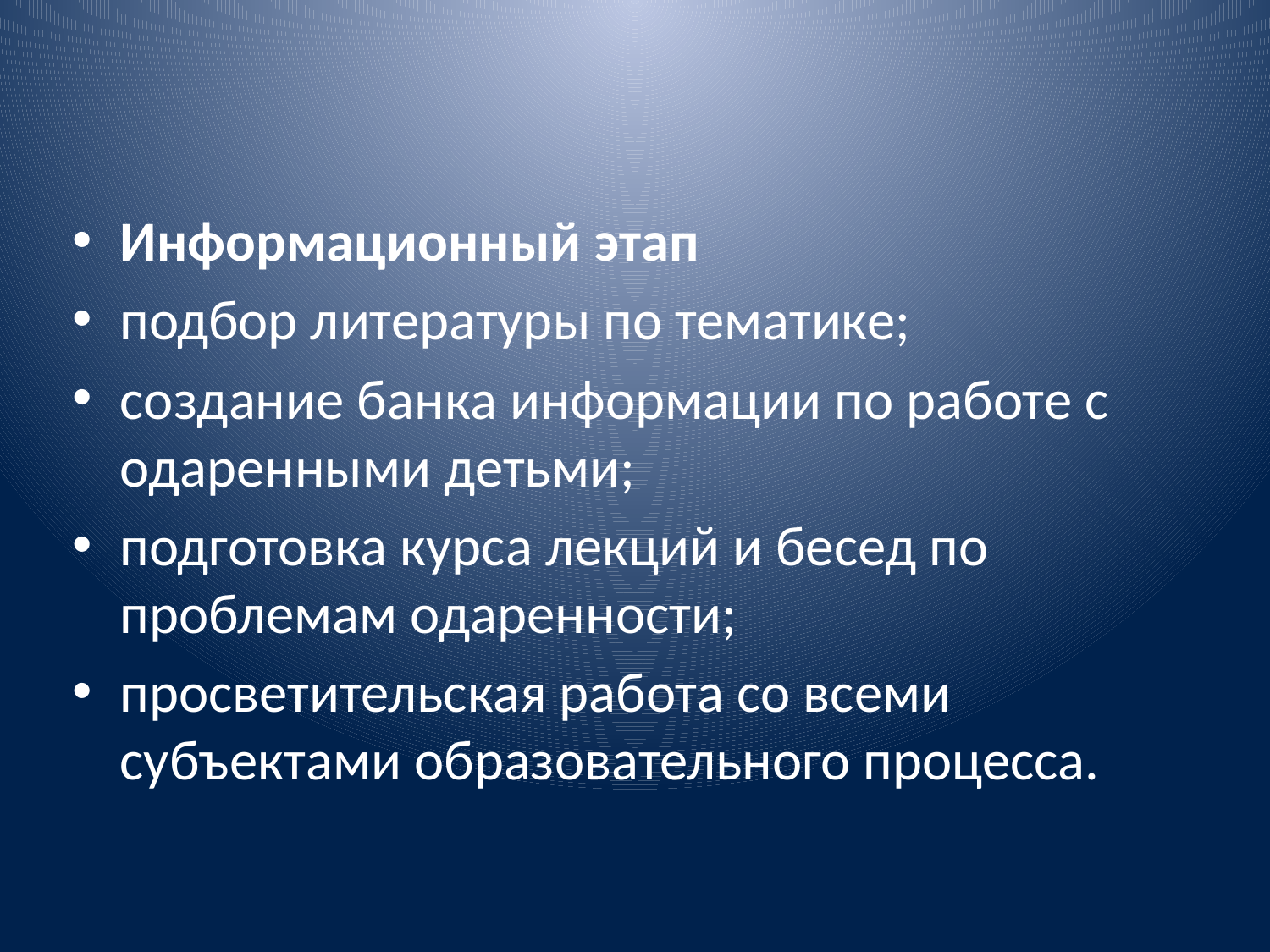

Информационный этап
подбор литературы по тематике;
создание банка информации по работе с одаренными детьми;
подготовка курса лекций и бесед по проблемам одаренности;
просветительская работа со всеми субъектами образовательного процесса.